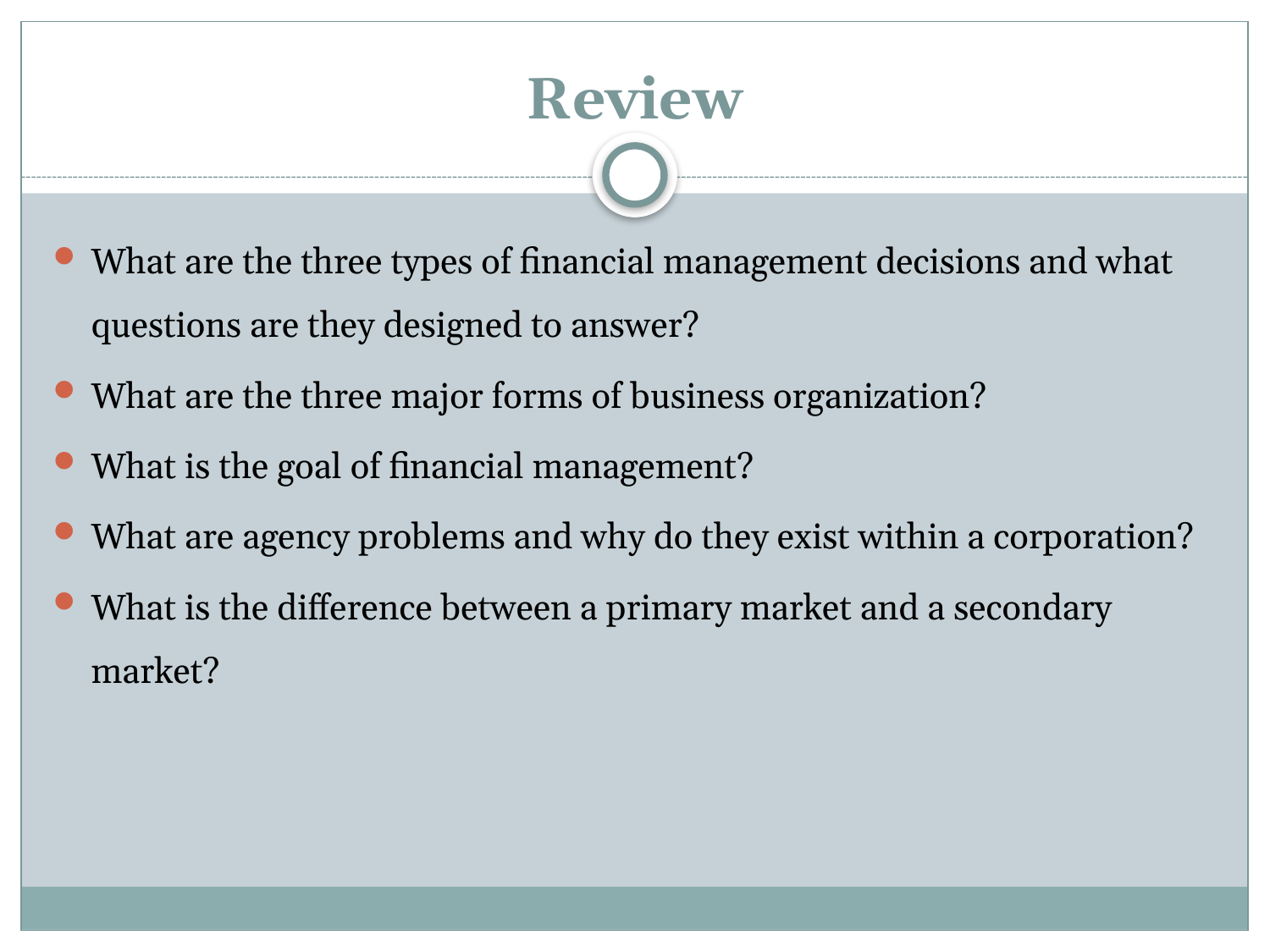

# Review
What are the three types of financial management decisions and what questions are they designed to answer?
What are the three major forms of business organization?
What is the goal of financial management?
What are agency problems and why do they exist within a corporation?
What is the difference between a primary market and a secondary market?